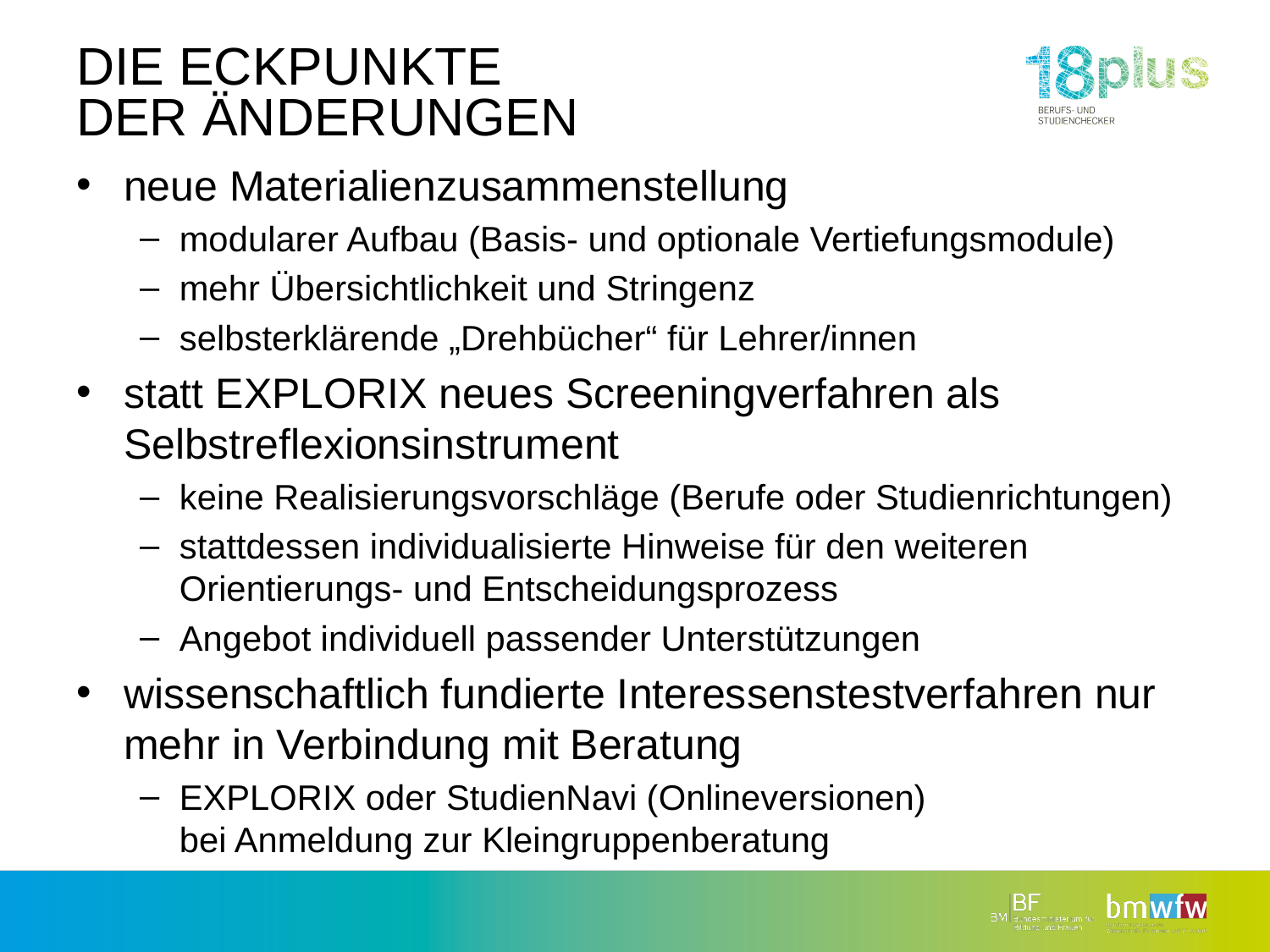

# Die Eckpunkte der Änderungen
neue Materialienzusammenstellung
modularer Aufbau (Basis- und optionale Vertiefungsmodule)
mehr Übersichtlichkeit und Stringenz
selbsterklärende „Drehbücher“ für Lehrer/innen
statt EXPLORIX neues Screeningverfahren als Selbstreflexionsinstrument
keine Realisierungsvorschläge (Berufe oder Studienrichtungen)
stattdessen individualisierte Hinweise für den weiteren Orientierungs- und Entscheidungsprozess
Angebot individuell passender Unterstützungen
wissenschaftlich fundierte Interessenstestverfahren nur mehr in Verbindung mit Beratung
EXPLORIX oder StudienNavi (Onlineversionen)
bei Anmeldung zur Kleingruppenberatung